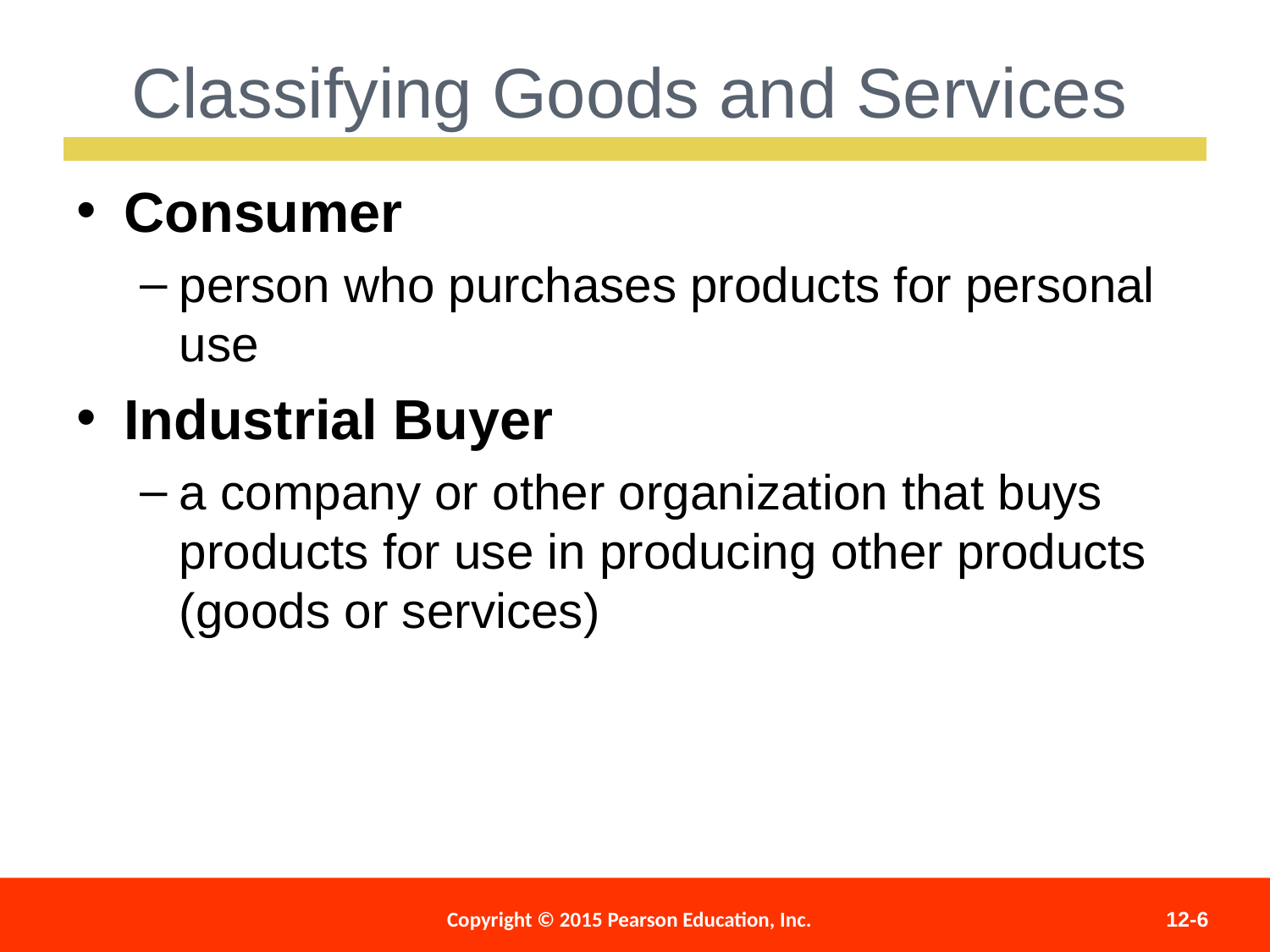

Classifying Goods and Services
Consumer
person who purchases products for personal use
Industrial Buyer
a company or other organization that buys products for use in producing other products (goods or services)